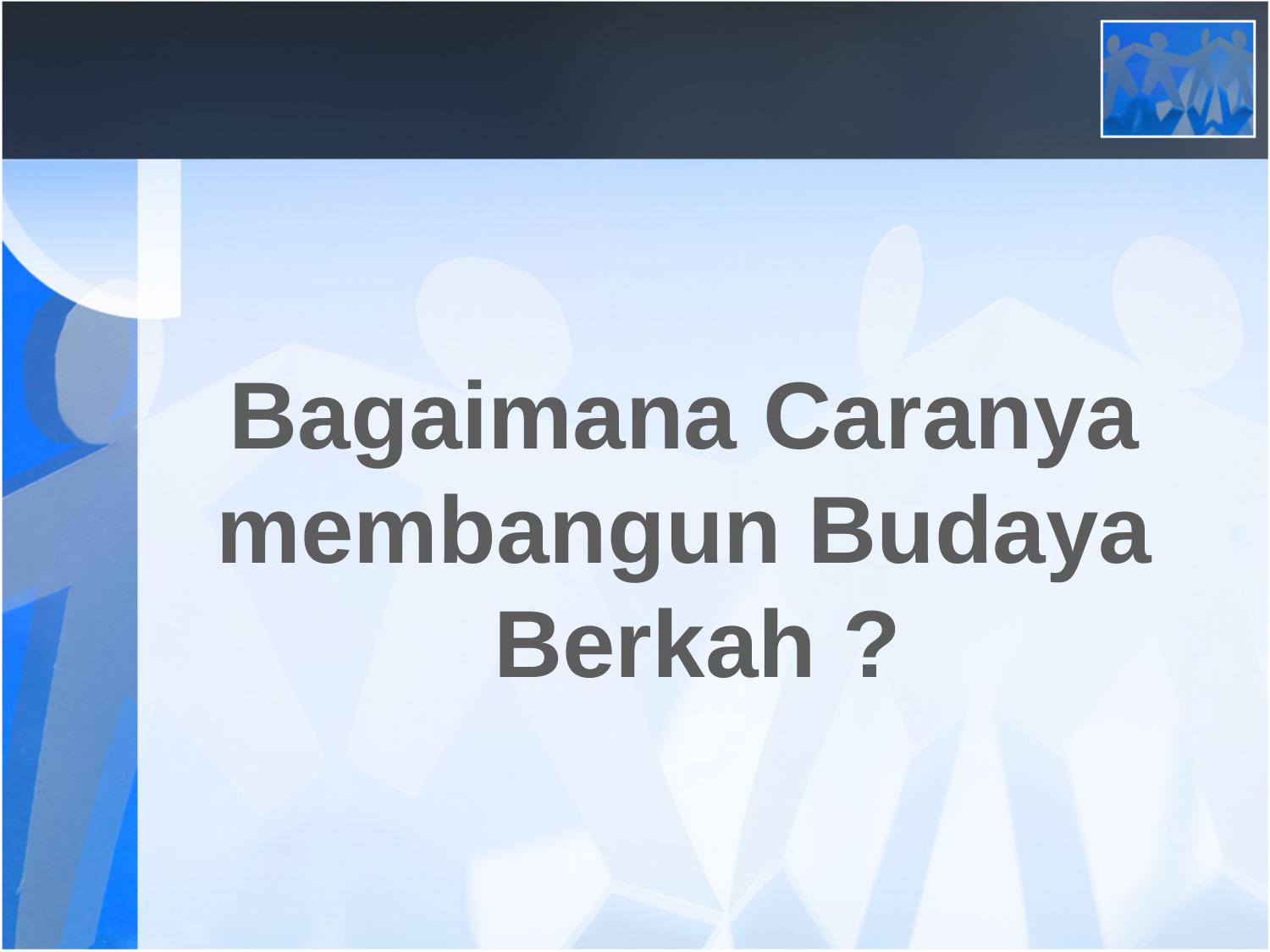

#

Bagaimana Caranya
membangun Budaya
Berkah ?